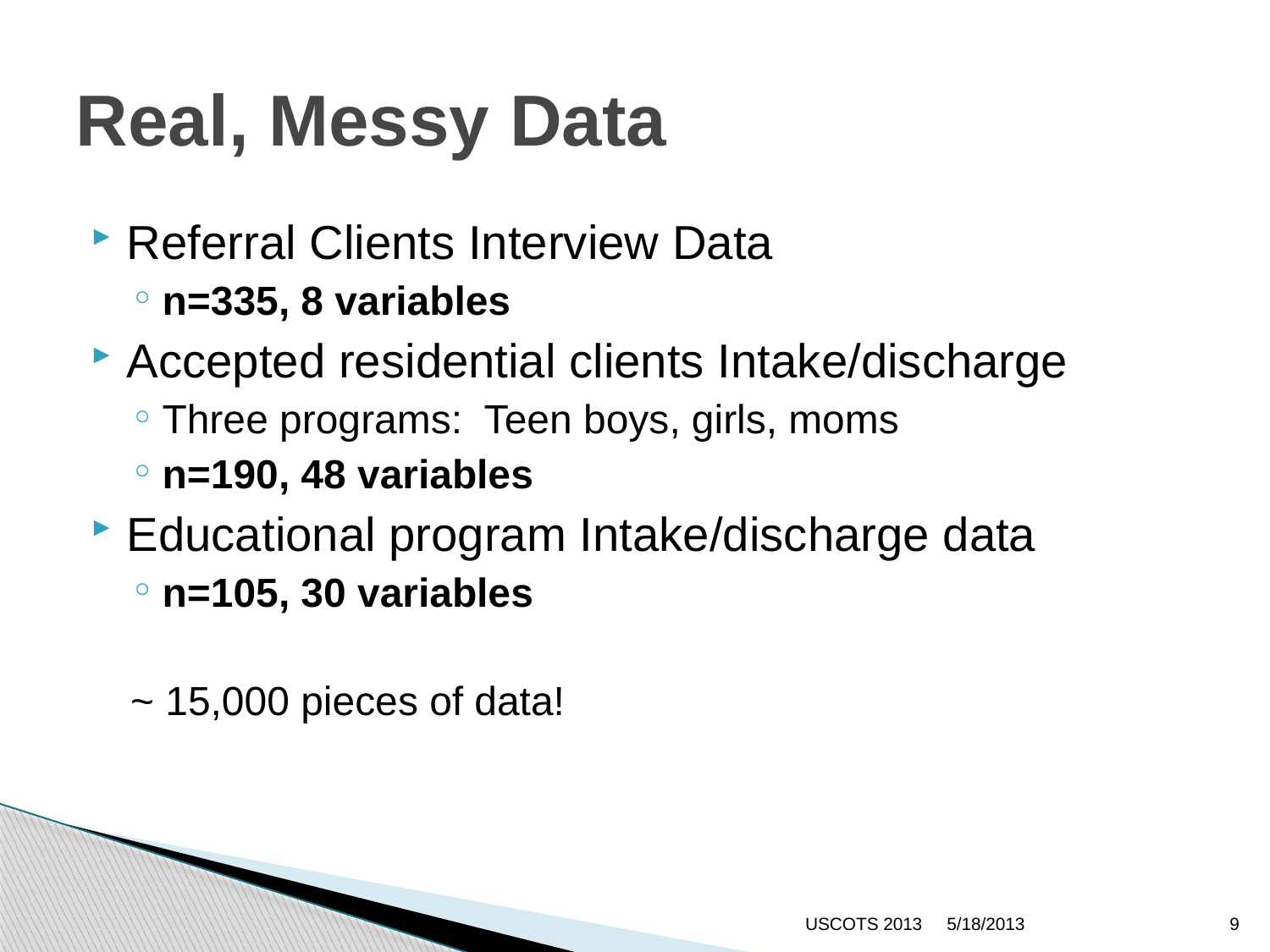

# Real, Messy Data
Referral Clients Interview Data
n=335, 8 variables
Accepted residential clients Intake/discharge
Three programs:  Teen boys, girls, moms
n=190, 48 variables
Educational program Intake/discharge data
n=105, 30 variables

~ 15,000 pieces of data!
USCOTS 2013
5/18/2013
9